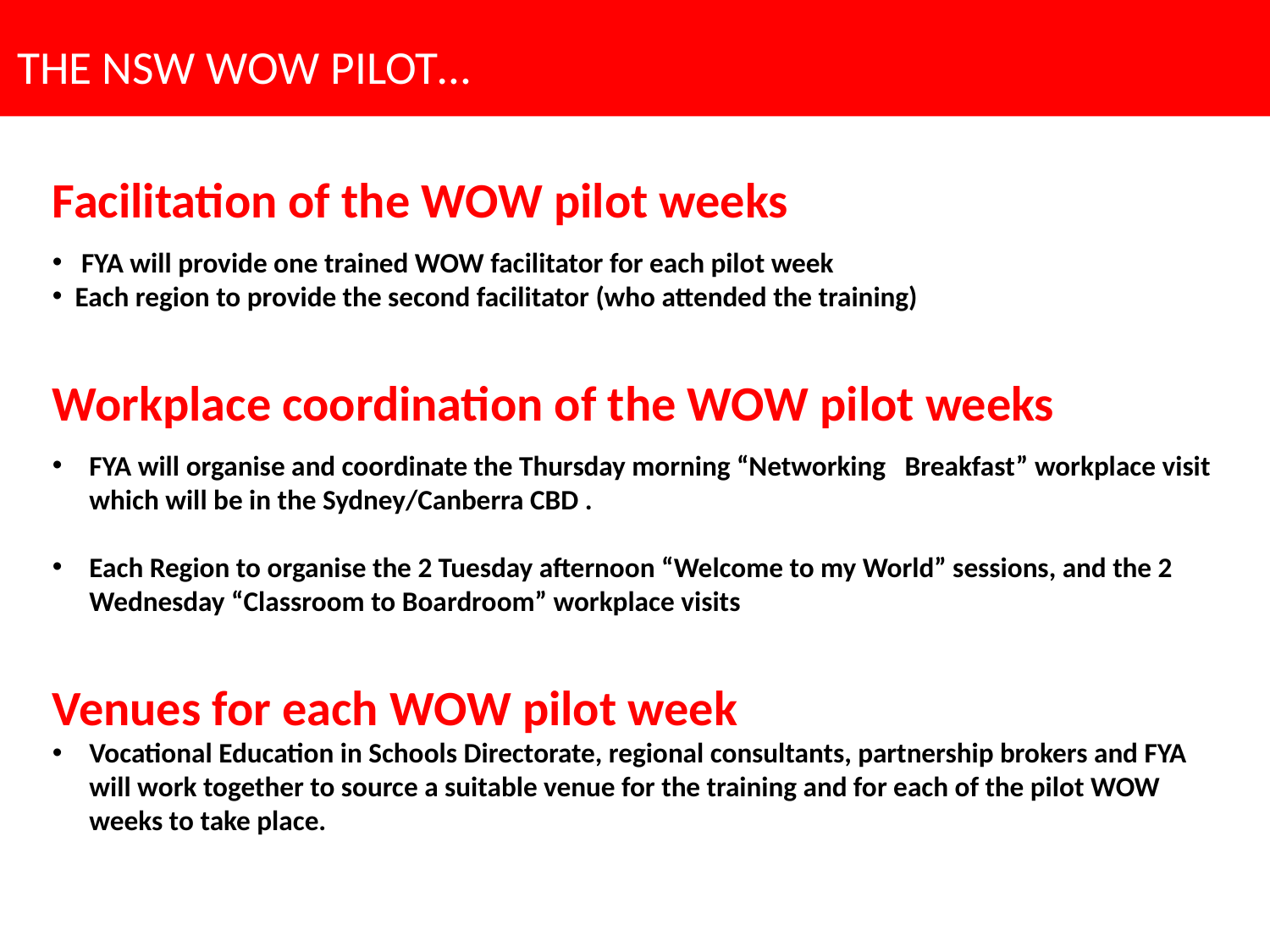

THE NSW WOW PILOT…
Facilitation of the WOW pilot weeks

   FYA will provide one trained WOW facilitator for each pilot week
  Each region to provide the second facilitator (who attended the training)

Workplace coordination of the WOW pilot weeks

FYA will organise and coordinate the Thursday morning “Networking   Breakfast” workplace visit which will be in the Sydney/Canberra CBD .

Each Region to organise the 2 Tuesday afternoon “Welcome to my World” sessions, and the 2 Wednesday “Classroom to Boardroom” workplace visits

Venues for each WOW pilot week
Vocational Education in Schools Directorate, regional consultants, partnership brokers and FYA will work together to source a suitable venue for the training and for each of the pilot WOW weeks to take place.